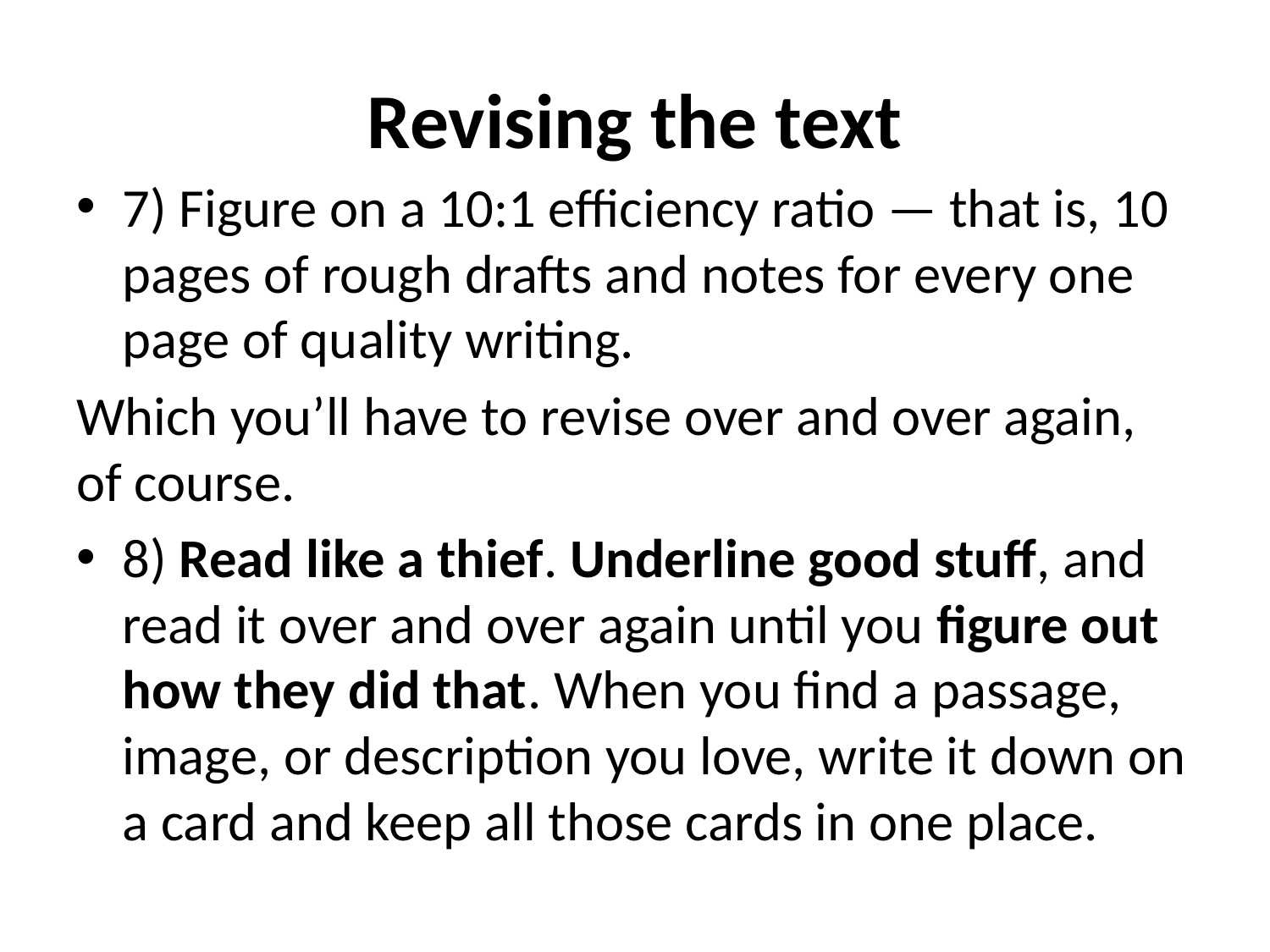

# Revising the text
7) Figure on a 10:1 efficiency ratio — that is, 10 pages of rough drafts and notes for every one page of quality writing.
Which you’ll have to revise over and over again, of course.
8) Read like a thief. Underline good stuff, and read it over and over again until you figure out how they did that. When you find a passage, image, or description you love, write it down on a card and keep all those cards in one place.